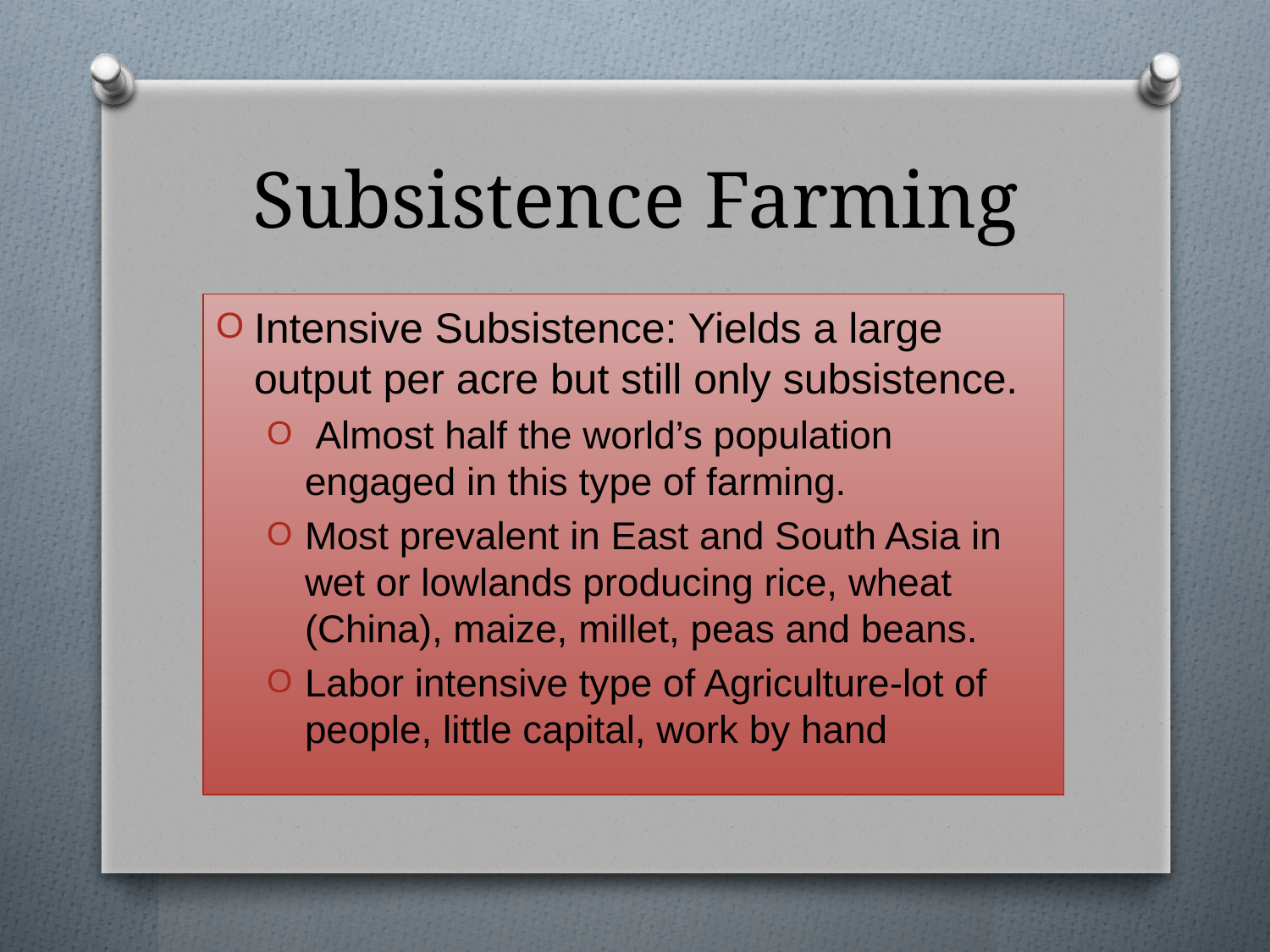

# Subsistence Farming
Intensive Subsistence: Yields a large output per acre but still only subsistence.
 Almost half the world’s population engaged in this type of farming.
Most prevalent in East and South Asia in wet or lowlands producing rice, wheat (China), maize, millet, peas and beans.
Labor intensive type of Agriculture-lot of people, little capital, work by hand